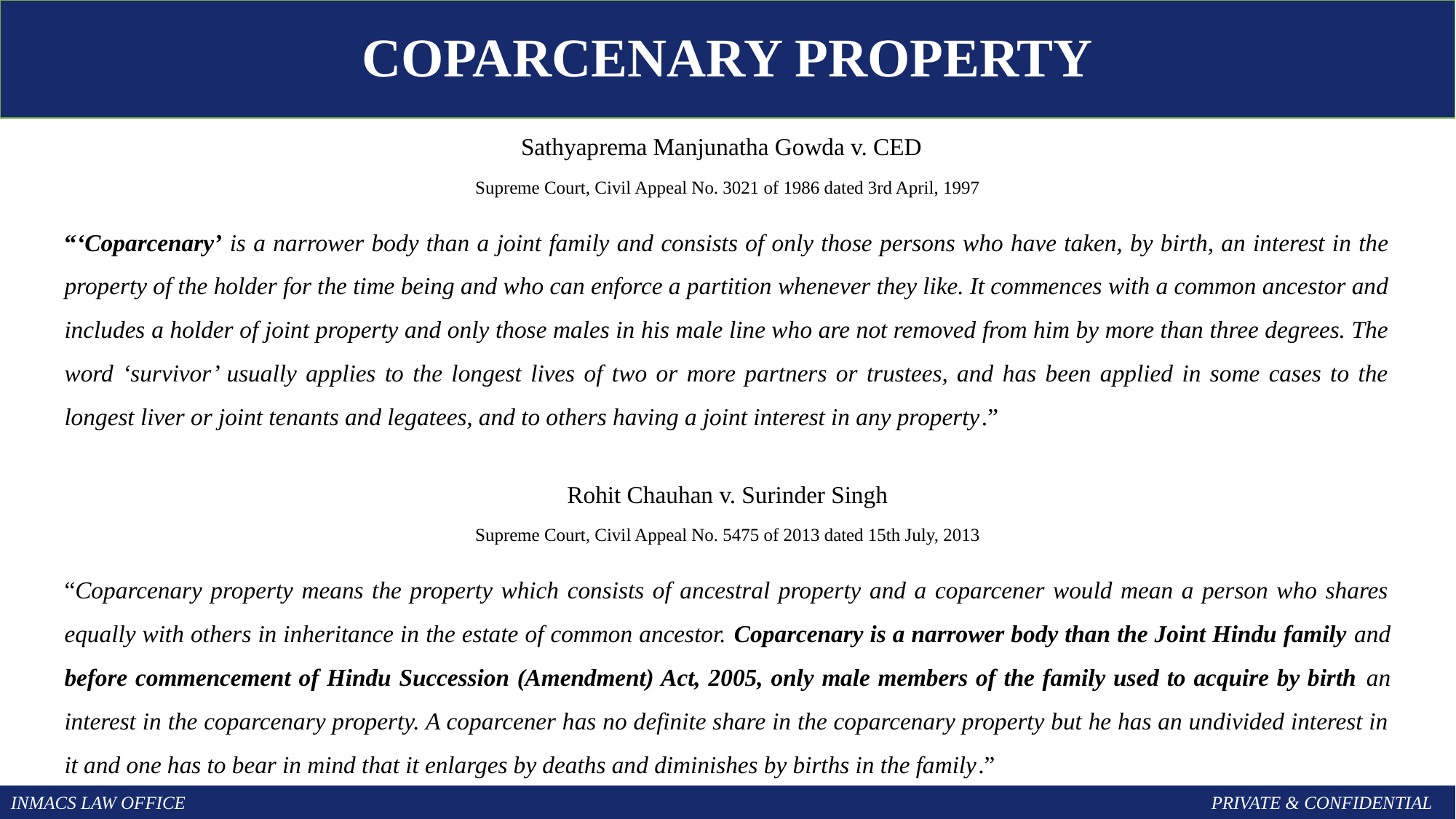

COPARCENARY PROPERTY
Sathyaprema Manjunatha Gowda v. CED
Supreme Court, Civil Appeal No. 3021 of 1986 dated 3rd April, 1997
“‘Coparcenary’ is a narrower body than a joint family and consists of only those persons who have taken, by birth, an interest in the property of the holder for the time being and who can enforce a partition whenever they like. It commences with a common ancestor and includes a holder of joint property and only those males in his male line who are not removed from him by more than three degrees. The word ‘survivor’ usually applies to the longest lives of two or more partners or trustees, and has been applied in some cases to the longest liver or joint tenants and legatees, and to others having a joint interest in any property.”

Rohit Chauhan v. Surinder Singh
Supreme Court, Civil Appeal No. 5475 of 2013 dated 15th July, 2013
“Coparcenary property means the property which consists of ancestral property and a coparcener would mean a person who shares equally with others in inheritance in the estate of common ancestor. Coparcenary is a narrower body than the Joint Hindu family and before commencement of Hindu Succession (Amendment) Act, 2005, only male members of the family used to acquire by birth an interest in the coparcenary property. A coparcener has no definite share in the coparcenary property but he has an undivided interest in it and one has to bear in mind that it enlarges by deaths and diminishes by births in the family.”
INMACS LAW OFFICE										PRIVATE & CONFIDENTIAL